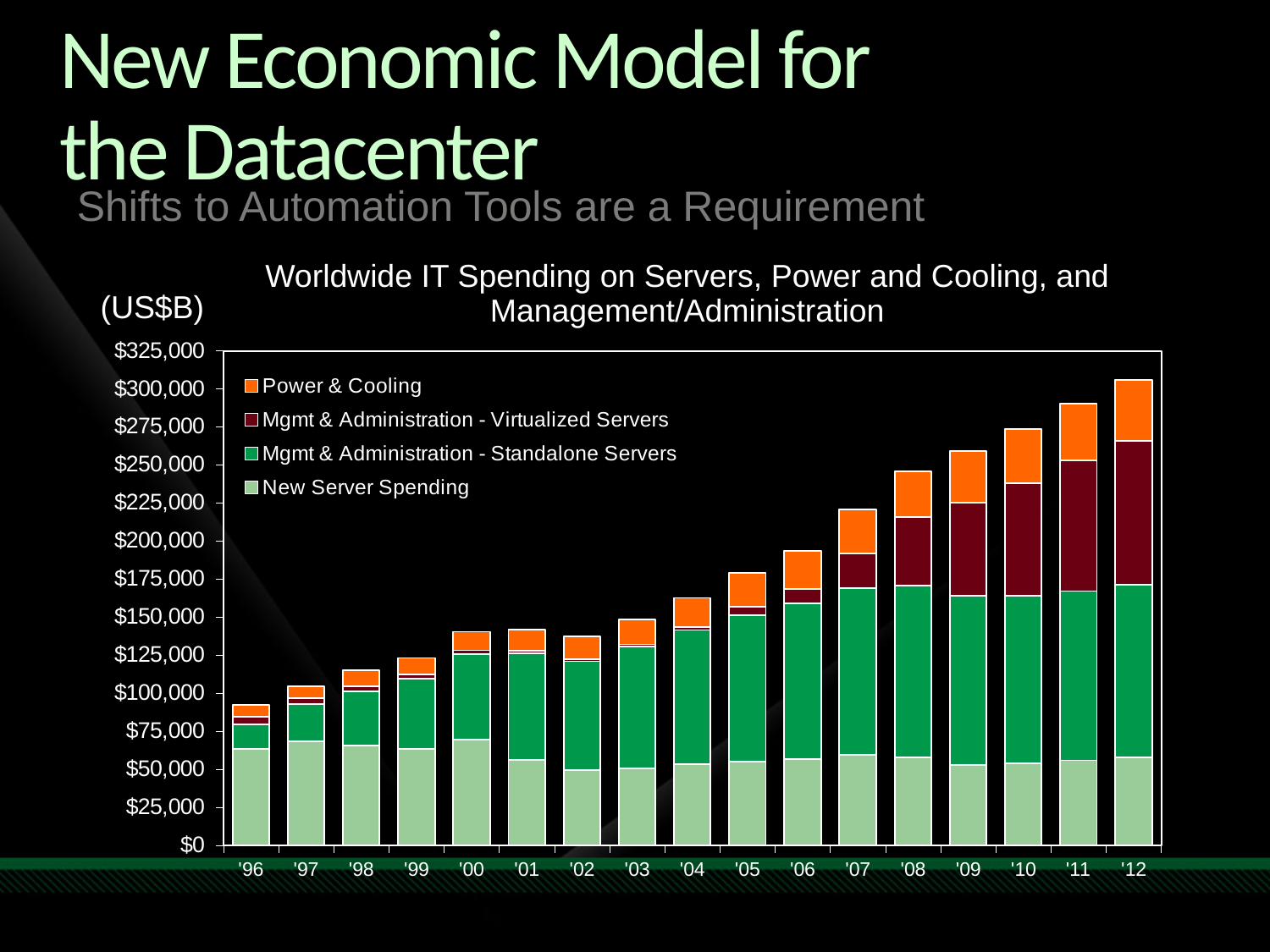

# New Economic Model for the Datacenter
Shifts to Automation Tools are a Requirement
Worldwide IT Spending on Servers, Power and Cooling, and Management/Administration
(US$B)

### Chart

| Category | New Server Spending | Mgmt & Administration - Standalone Servers | Mgmt & Administration - Virtualized Servers | Power & Cooling |
|---|---|---|---|---|
| '96 | 63378.0 | 16187.0 | 4935.0 | 7520.0 |
| '97 | 68182.0 | 24579.0 | 3720.0 | 8203.0 |
| '98 | 65698.0 | 35243.0 | 3298.0 | 10641.0 |
| '99 | 63172.0 | 46101.0 | 2884.0 | 10938.0 |
| '00 | 69511.0 | 56173.0 | 2372.0 | 12305.0 |
| '01 | 55936.0 | 70199.0 | 1909.0 | 13672.0 |
| '02 | 49256.0 | 71589.0 | 1441.0 | 15039.0 |
| '03 | 50484.0 | 79951.0 | 1533.0 | 16406.0 |
| '04 | 53177.0 | 88277.0 | 2012.0 | 19141.0 |
| '05 | 54831.0 | 96472.0 | 5432.0 | 22500.0 |
| '06 | 56803.0 | 102379.0 | 9203.0 | 25200.0 |
| '07 | 59163.0 | 110041.0 | 22597.0 | 28800.0 |
| '08 | 57764.0 | 113087.0 | 45099.0 | 29600.0 |
| '09 | 52692.0 | 111438.0 | 60961.0 | 34200.0 |
| '10 | 53860.0 | 109979.0 | 73913.0 | 35800.0 |
| '11 | 55812.0 | 111227.0 | 85698.0 | 37700.0 |
| '12 | 57947.0 | 113299.0 | 94528.0 | 39900.0 |